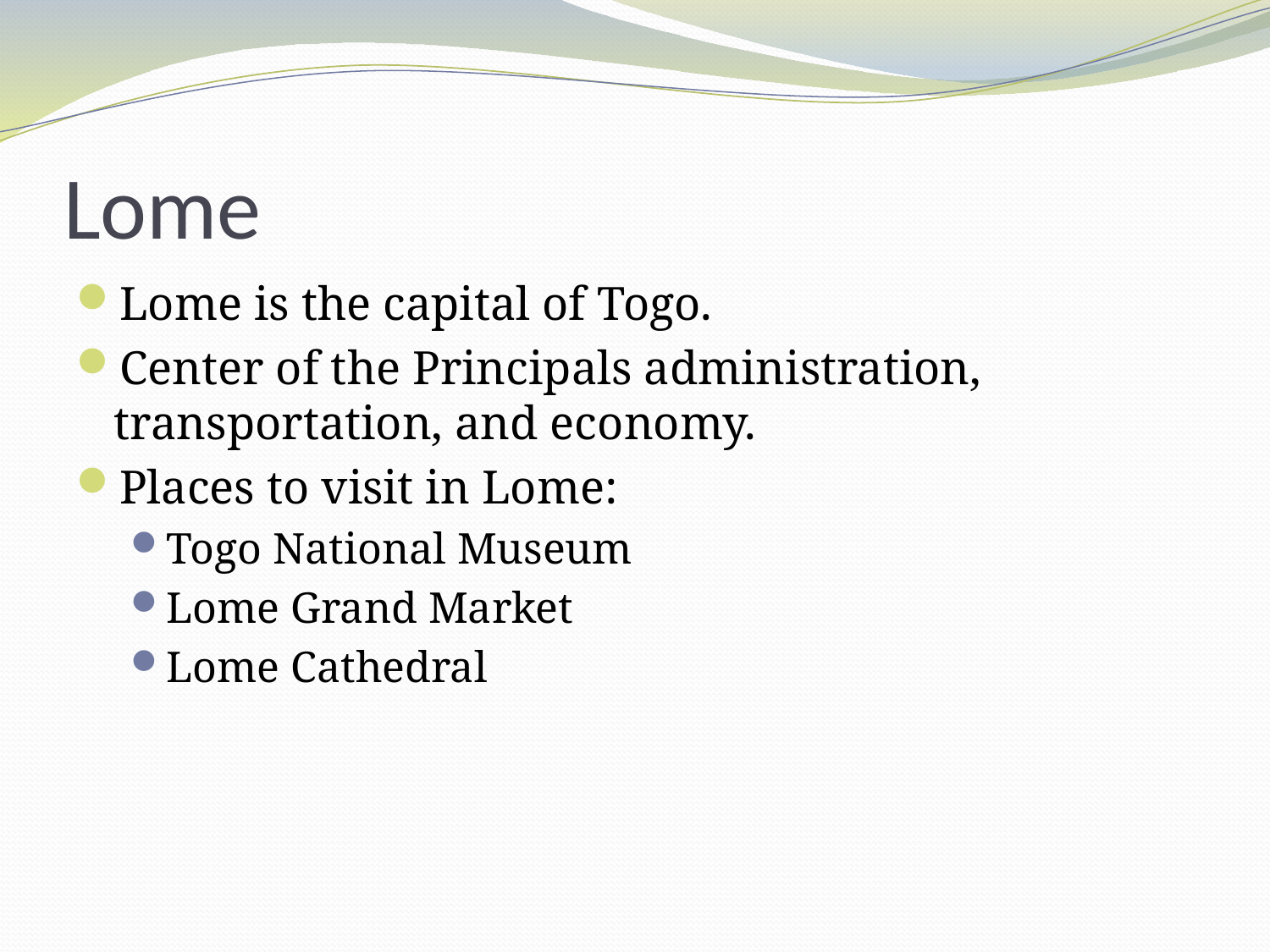

# Lome
Lome is the capital of Togo.
Center of the Principals administration, transportation, and economy.
Places to visit in Lome:
Togo National Museum
Lome Grand Market
Lome Cathedral